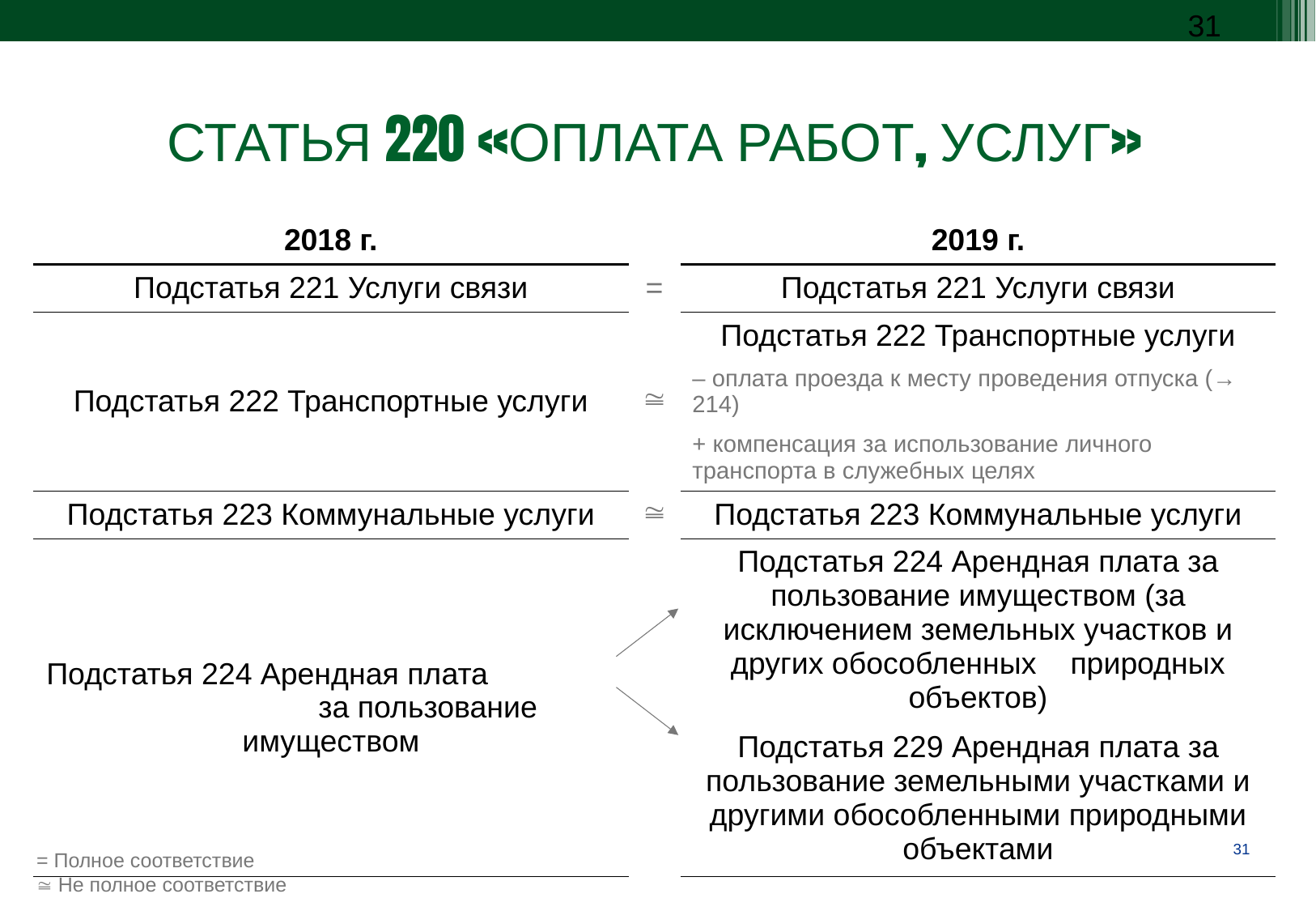

31
СТАТЬЯ 220 «ОПЛАТА РАБОТ, УСЛУГ»
| 2018 г. |  | 2019 г. |
| --- | --- | --- |
| Подстатья 221 Услуги связи | = | Подстатья 221 Услуги связи |
| Подстатья 222 Транспортные услуги | ≅ | Подстатья 222 Транспортные услуги |
|  |  | – оплата проезда к месту проведения отпуска (→ 214) |
|  |  | + компенсация за использование личного транспорта в служебных целях |
| Подстатья 223 Коммунальные услуги | ≅ | Подстатья 223 Коммунальные услуги |
| Подстатья 224 Арендная плата за пользование имуществом |  | Подстатья 224 Арендная плата за пользование имуществом (за исключением земельных участков и других обособленных природных объектов) |
|  |  | Подстатья 229 Арендная плата за пользование земельными участками и другими обособленными природными объектами |
= Полное соответствие
≅ Не полное соответствие